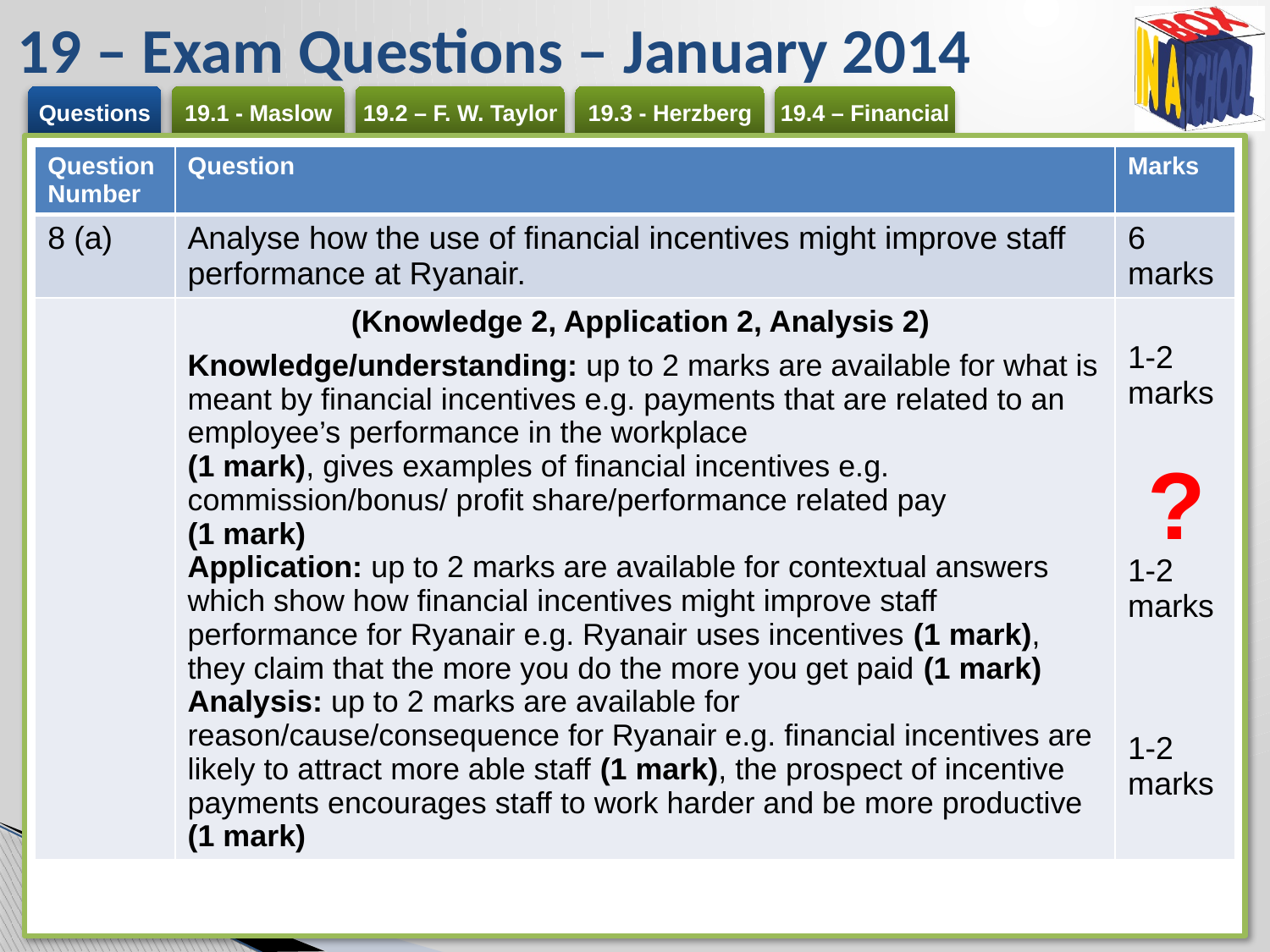

# 19 – Exam Questions – January 2014
| Question Number | Question | Marks |
| --- | --- | --- |
| 8 (a) | Analyse how the use of financial incentives might improve staff performance at Ryanair. | 6 marks |
|  | (Knowledge 2, Application 2, Analysis 2) Knowledge/understanding: up to 2 marks are available for what is meant by financial incentives e.g. payments that are related to an employee’s performance in the workplace (1 mark), gives examples of financial incentives e.g. commission/bonus/ profit share/performance related pay (1 mark) Application: up to 2 marks are available for contextual answers which show how financial incentives might improve staff performance for Ryanair e.g. Ryanair uses incentives (1 mark), they claim that the more you do the more you get paid (1 mark) Analysis: up to 2 marks are available for reason/cause/consequence for Ryanair e.g. financial incentives are likely to attract more able staff (1 mark), the prospect of incentive payments encourages staff to work harder and be more productive (1 mark) | 1-2 marks 1-2 marks 1-2 marks |
?